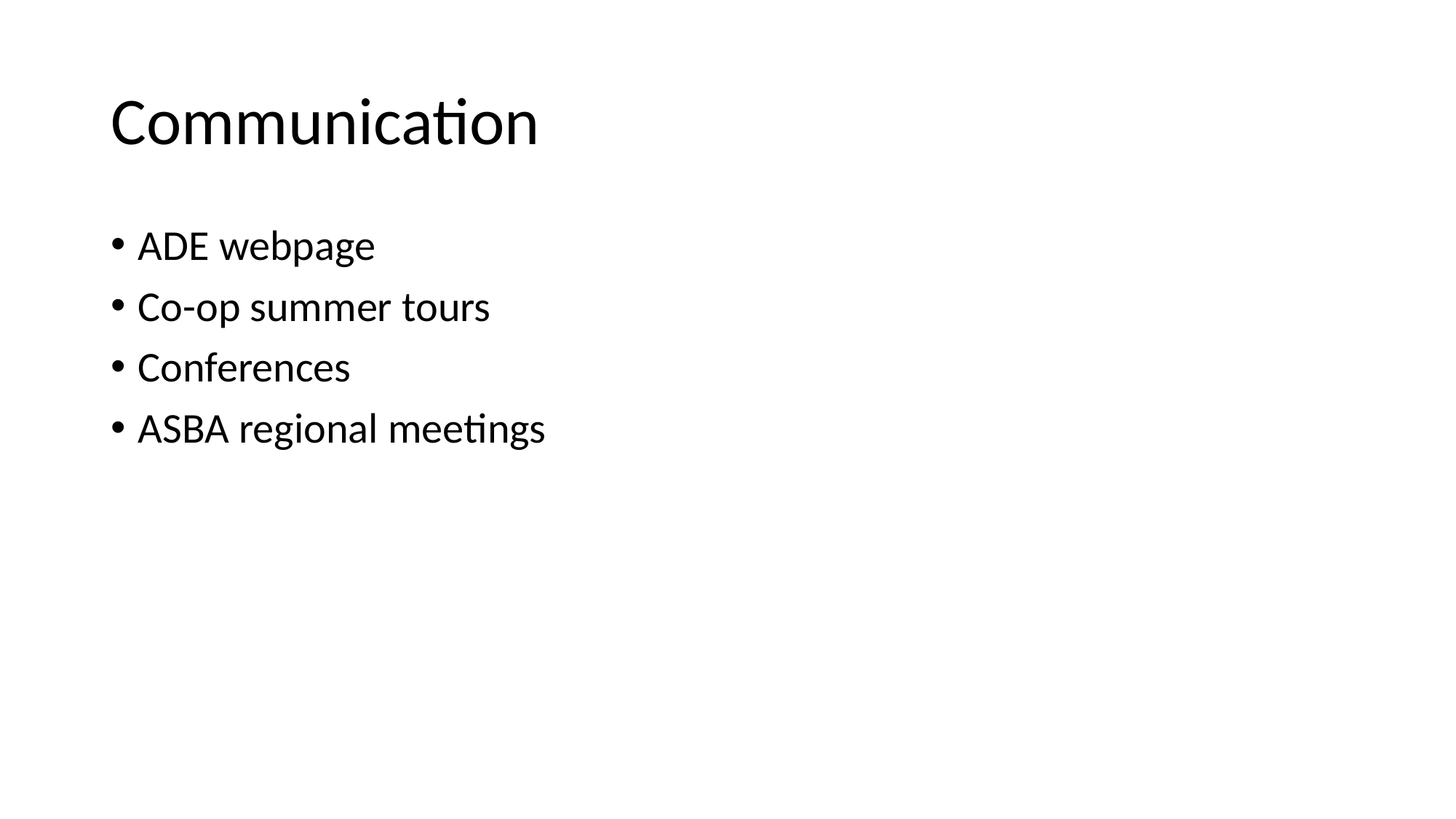

# Communication
ADE webpage
Co-op summer tours
Conferences
ASBA regional meetings